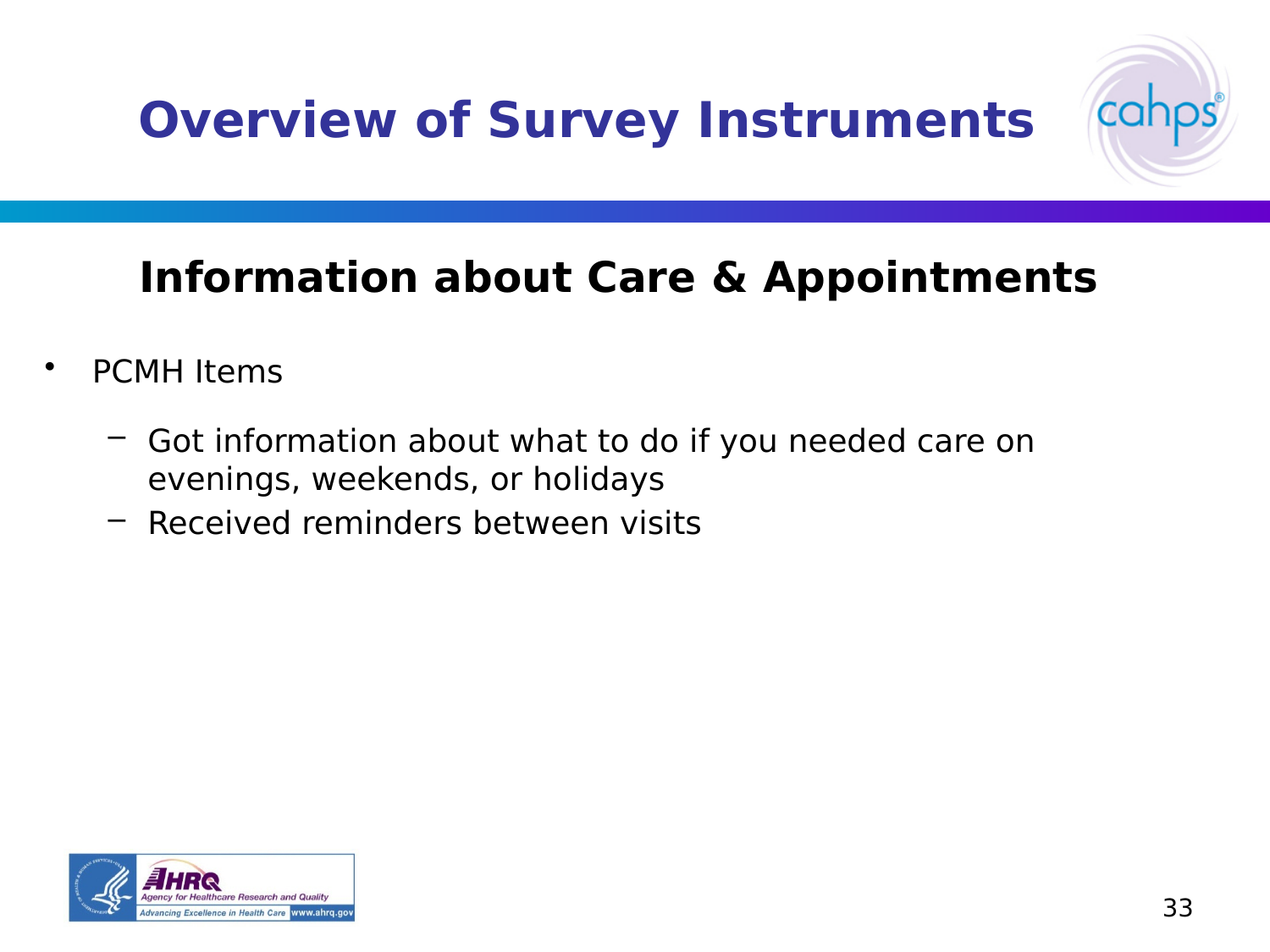

# Overview of Survey Instruments
Information about Care & Appointments

PCMH Items

Got information about what to do if you needed care on evenings, weekends, or holidays
Received reminders between visits

33